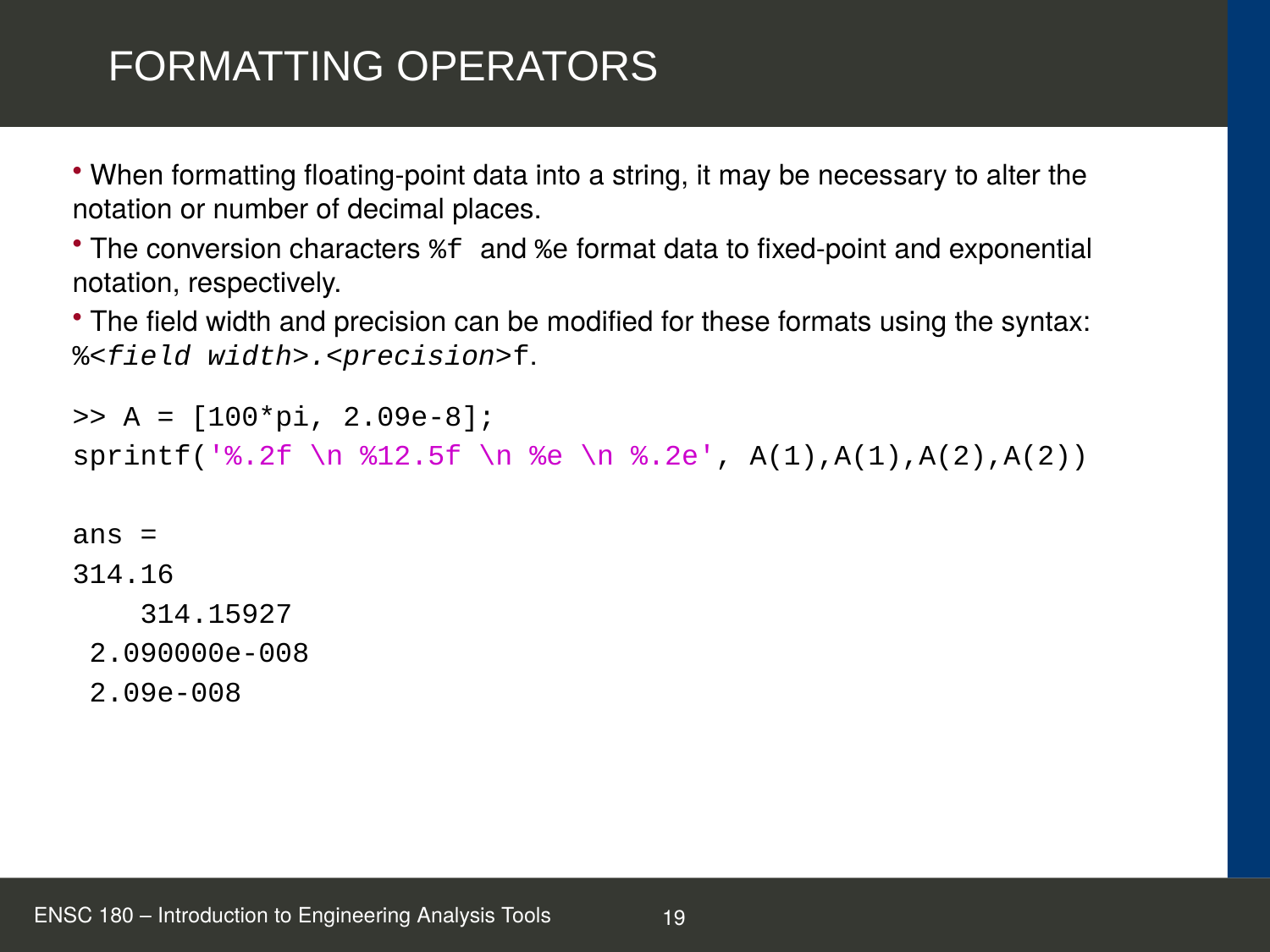

# FORMATTING OPERATORS
 When formatting floating-point data into a string, it may be necessary to alter the notation or number of decimal places.
 The conversion characters %f and %e format data to fixed-point and exponential notation, respectively.
 The field width and precision can be modified for these formats using the syntax: %<field width>.<precision>f.
>> A = [100*pi, 2.09e-8];
sprintf('%.2f \n %12.5f \n %e \n %.2e', A(1),A(1),A(2),A(2))

ans =
314.16
    314.15927
 2.090000e-008
 2.09e-008

ENSC 180 – Introduction to Engineering Analysis Tools